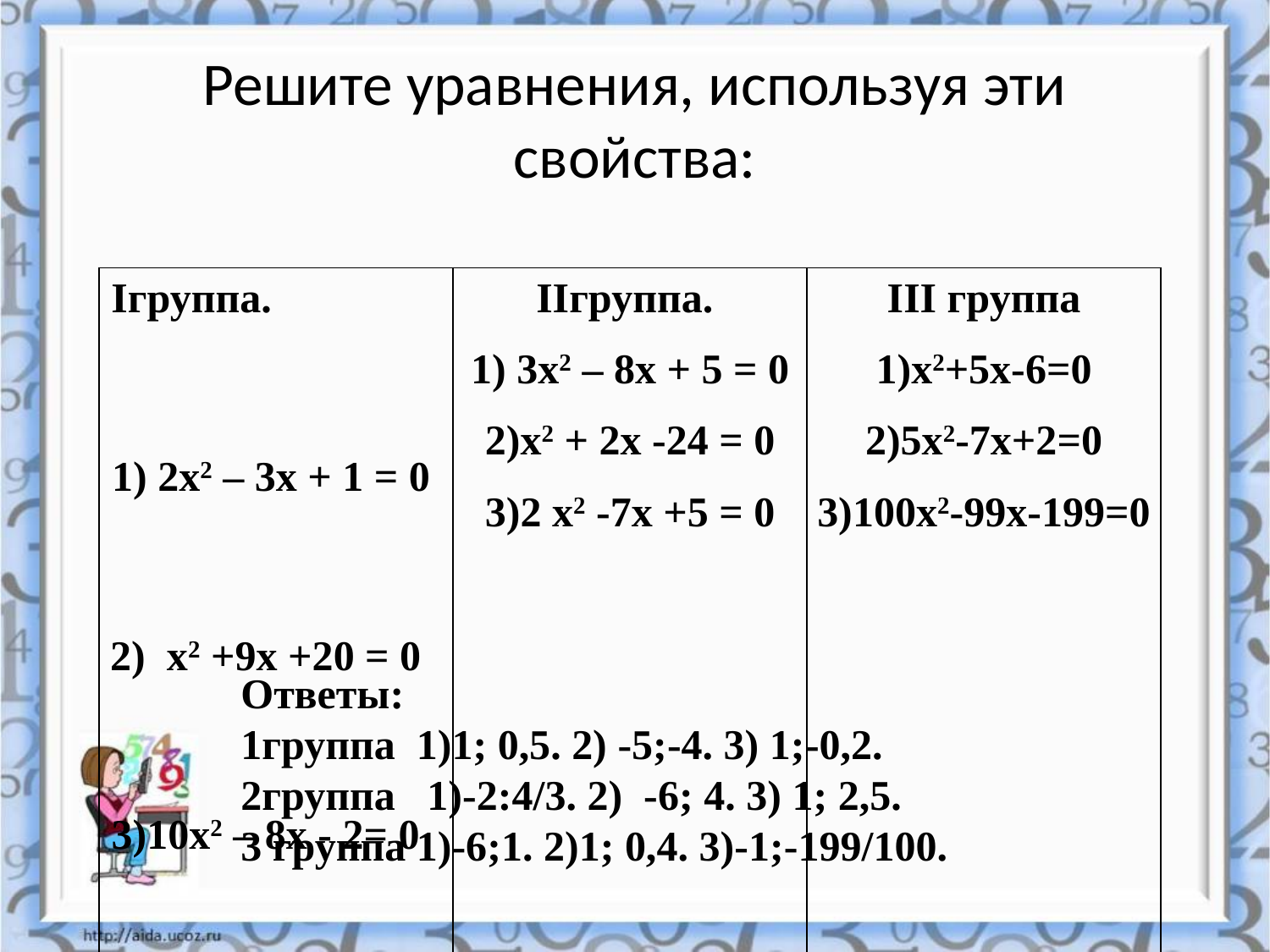

# Решите уравнения, используя эти свойства:
| Iгруппа. 1) 2х2 – 3х + 1 = 0 2) х2 +9х +20 = 0 3)10х2 – 8х - 2= 0 | IIгруппа. 1) 3х2 – 8х + 5 = 0 2)х2 + 2х -24 = 0 3)2 х2 -7х +5 = 0 | III группа 1)х2+5х-6=0 2)5х2-7х+2=0 3)100х2-99х-199=0 |
| --- | --- | --- |
Ответы:
1группа  1)1; 0,5. 2) -5;-4. 3) 1;-0,2.
2группа   1)-2:4/3. 2)  -6; 4. 3) 1; 2,5.
3 группа 1)-6;1. 2)1; 0,4. 3)-1;-199/100.